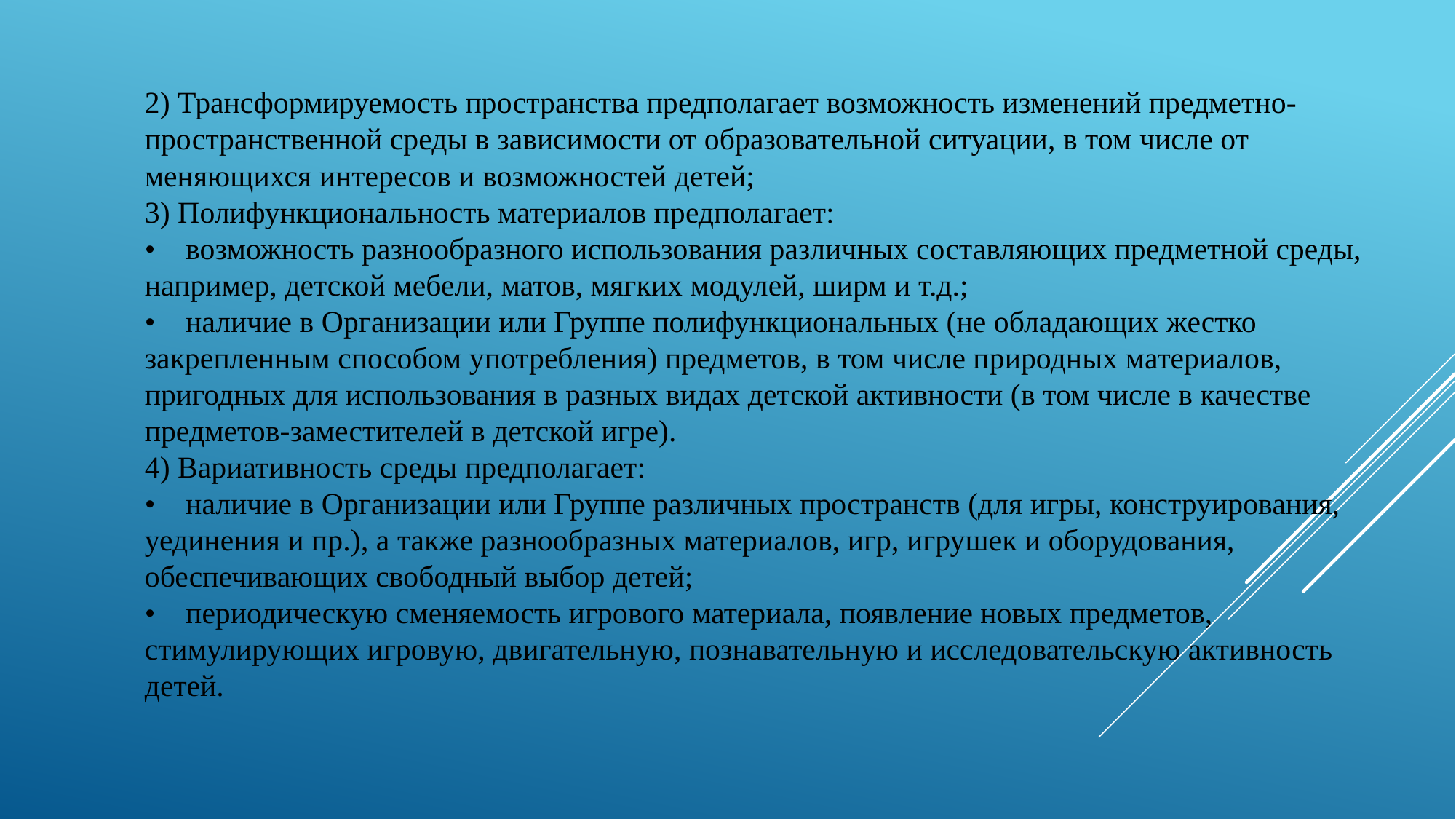

2) Трансформируемость пространства предполагает возможность изменений предметно-пространственной среды в зависимости от образовательной ситуации, в том числе от меняющихся интересов и возможностей детей;
3) Полифункциональность материалов предполагает:
•    возможность разнообразного использования различных составляющих предметной среды, например, детской мебели, матов, мягких модулей, ширм и т.д.;
•    наличие в Организации или Группе полифункциональных (не обладающих жестко закрепленным способом употребления) предметов, в том числе природных материалов, пригодных для использования в разных видах детской активности (в том числе в качестве предметов-заместителей в детской игре).
4) Вариативность среды предполагает:
•    наличие в Организации или Группе различных пространств (для игры, конструирования, уединения и пр.), а также разнообразных материалов, игр, игрушек и оборудования, обеспечивающих свободный выбор детей;
•    периодическую сменяемость игрового материала, появление новых предметов, стимулирующих игровую, двигательную, познавательную и исследовательскую активность детей.